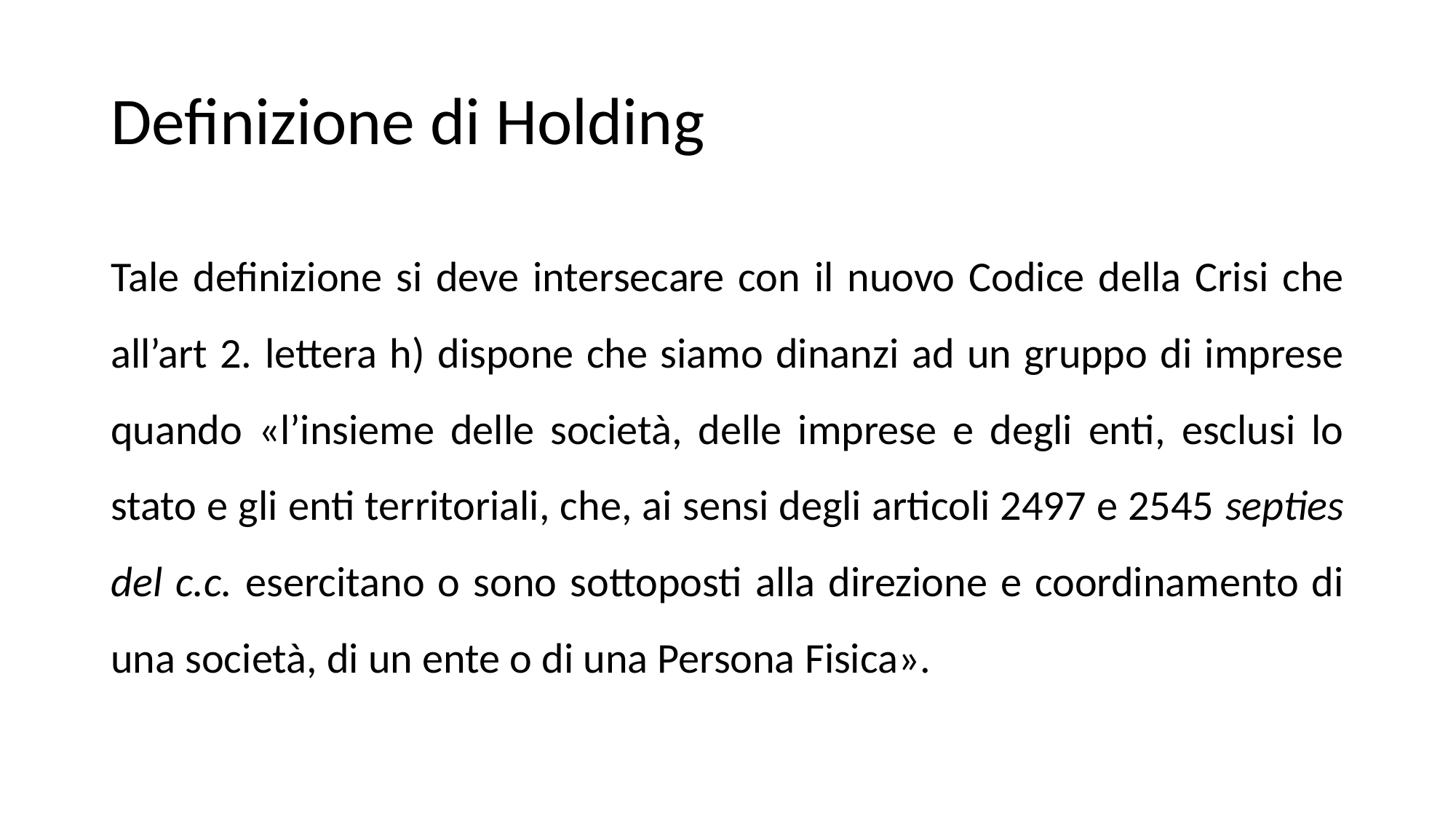

# Definizione di Holding
Tale definizione si deve intersecare con il nuovo Codice della Crisi che all’art 2. lettera h) dispone che siamo dinanzi ad un gruppo di imprese quando «l’insieme delle società, delle imprese e degli enti, esclusi lo stato e gli enti territoriali, che, ai sensi degli articoli 2497 e 2545 septies del c.c. esercitano o sono sottoposti alla direzione e coordinamento di una società, di un ente o di una Persona Fisica».